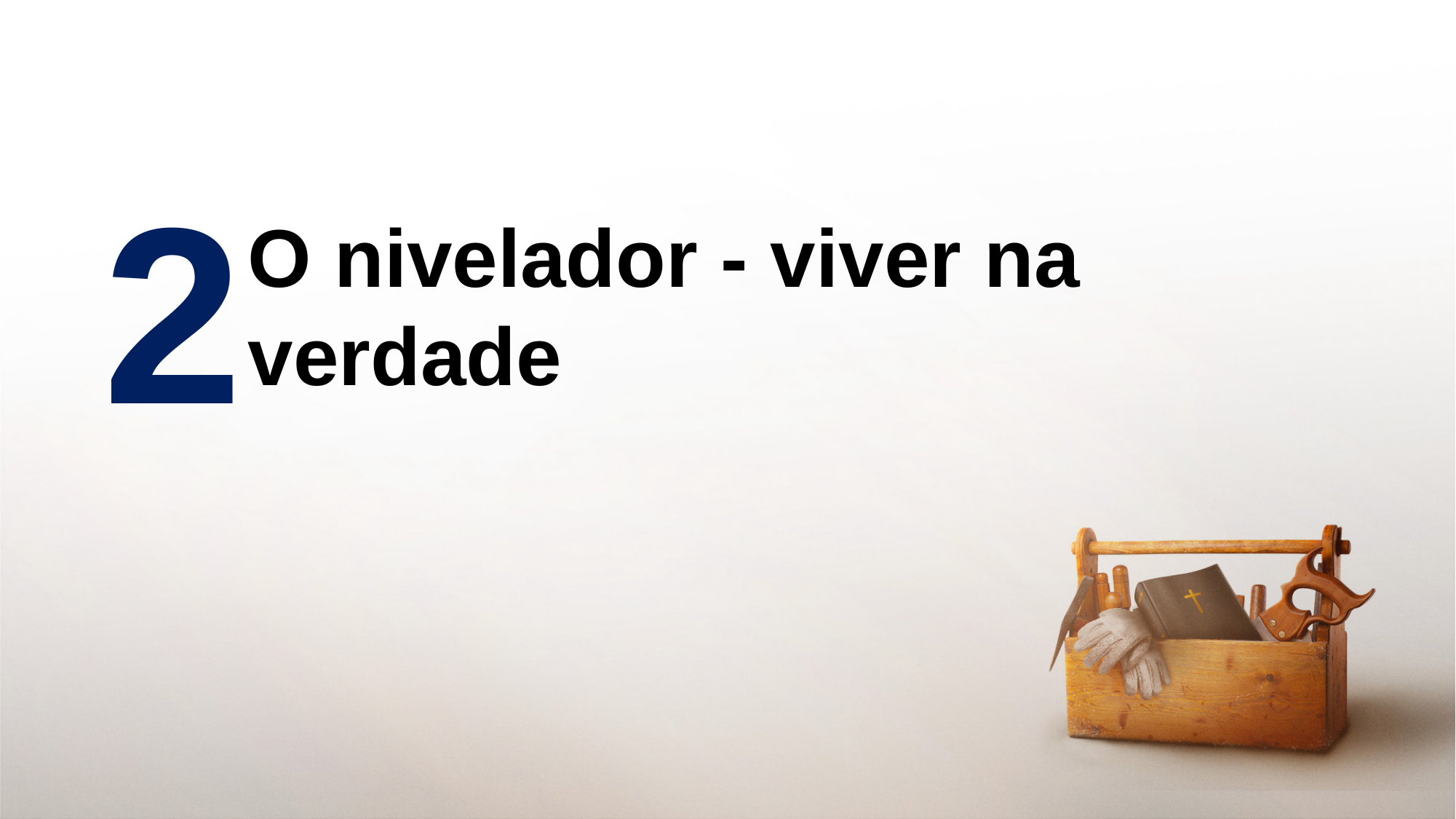

2
O nivelador - viver na verdade